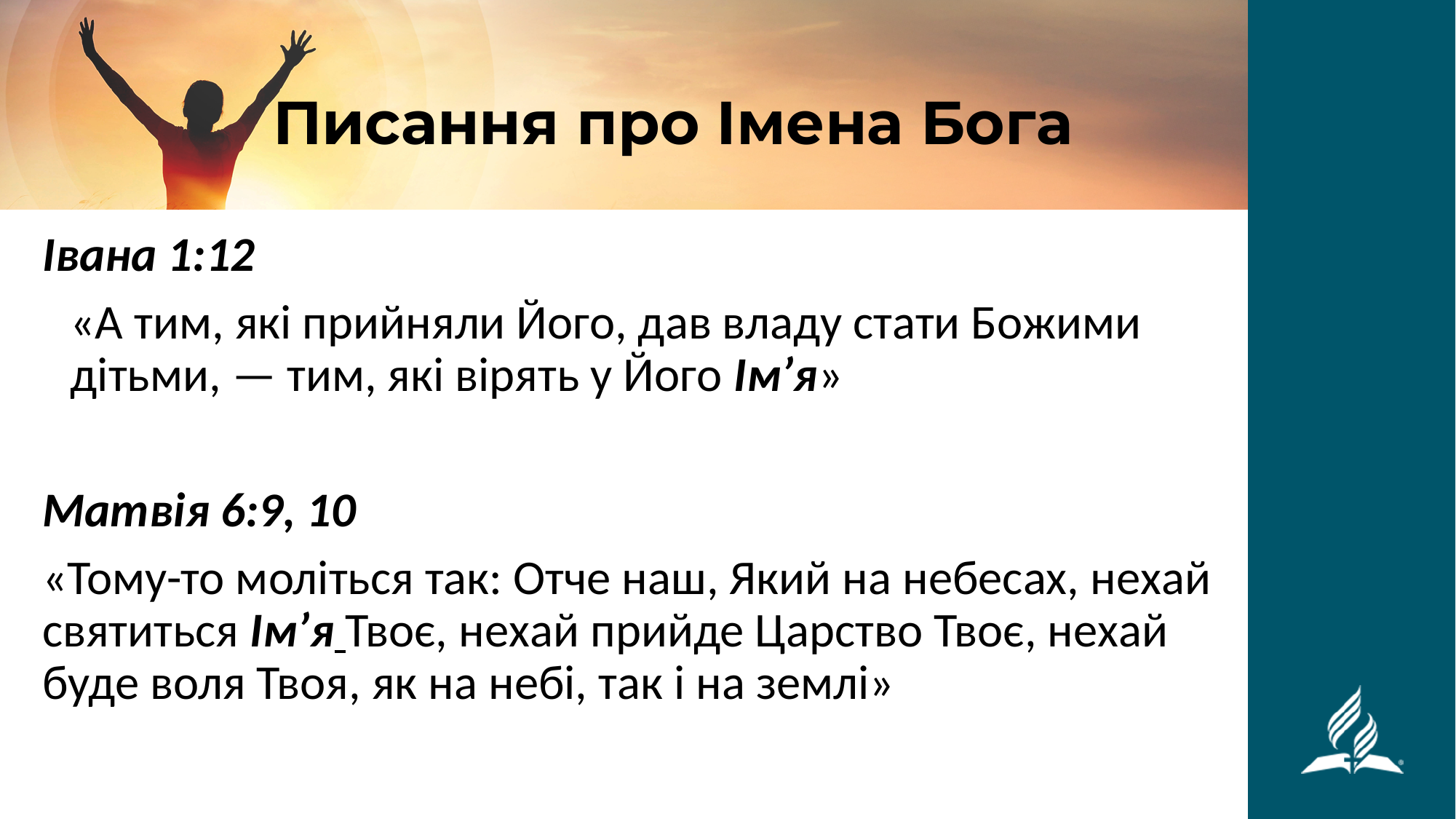

# Писання про Імена Бога
Івана 1:12
«А тим, які прийняли Його, дав владу стати Божими дітьми, — тим, які вірять у Його Ім’я»

Матвія 6:9, 10
«Тому-то моліться так: Отче наш, Який на небесах, нехай святиться Ім’я Твоє, нехай прийде Царство Твоє, нехай буде воля Твоя, як на небі, так і на землі»